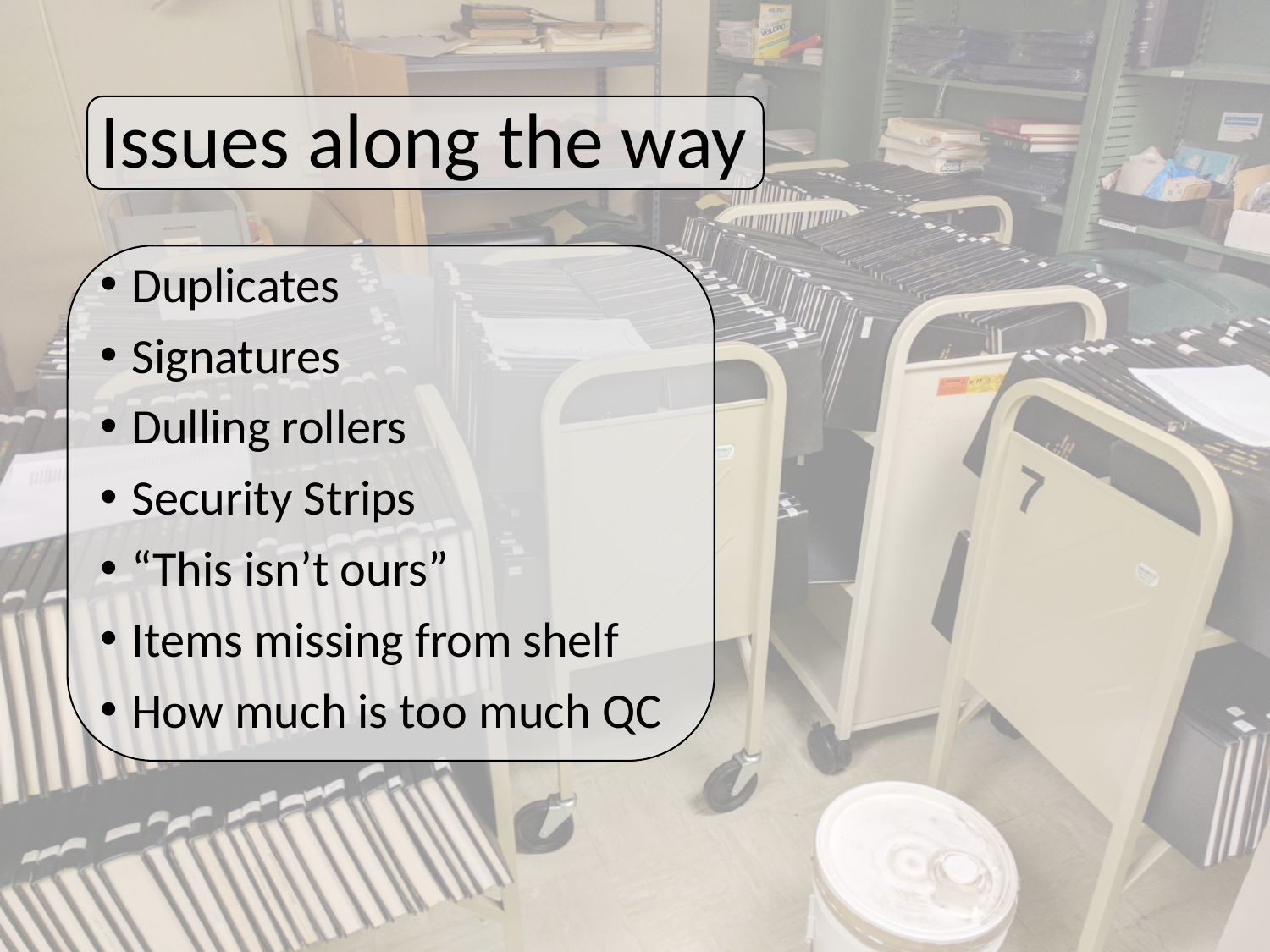

# Issues along the way

Duplicates
Signatures
Dulling rollers
Security Strips
“This isn’t ours”
Items missing from shelf
How much is too much QC